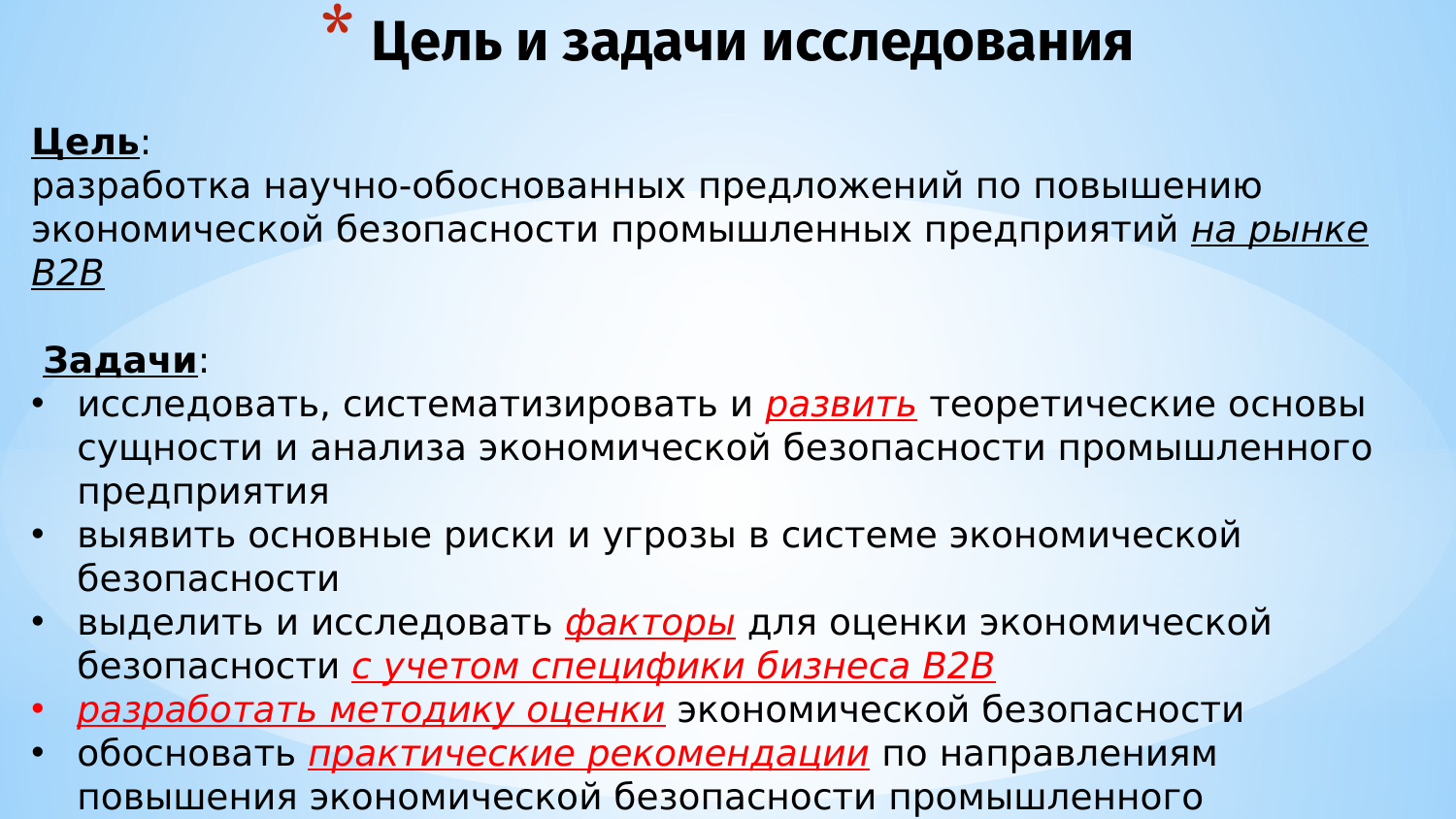

# Цель и задачи исследования
Цель:
разработка научно-обоснованных предложений по повышению экономической безопасности промышленных предприятий на рынке В2В

 Задачи:
исследовать, систематизировать и развить теоретические основы сущности и анализа экономической безопасности промышленного предприятия
выявить основные риски и угрозы в системе экономической безопасности
выделить и исследовать факторы для оценки экономической безопасности с учетом специфики бизнеса В2В
разработать методику оценки экономической безопасности
обосновать практические рекомендации по направлениям повышения экономической безопасности промышленного предприятия